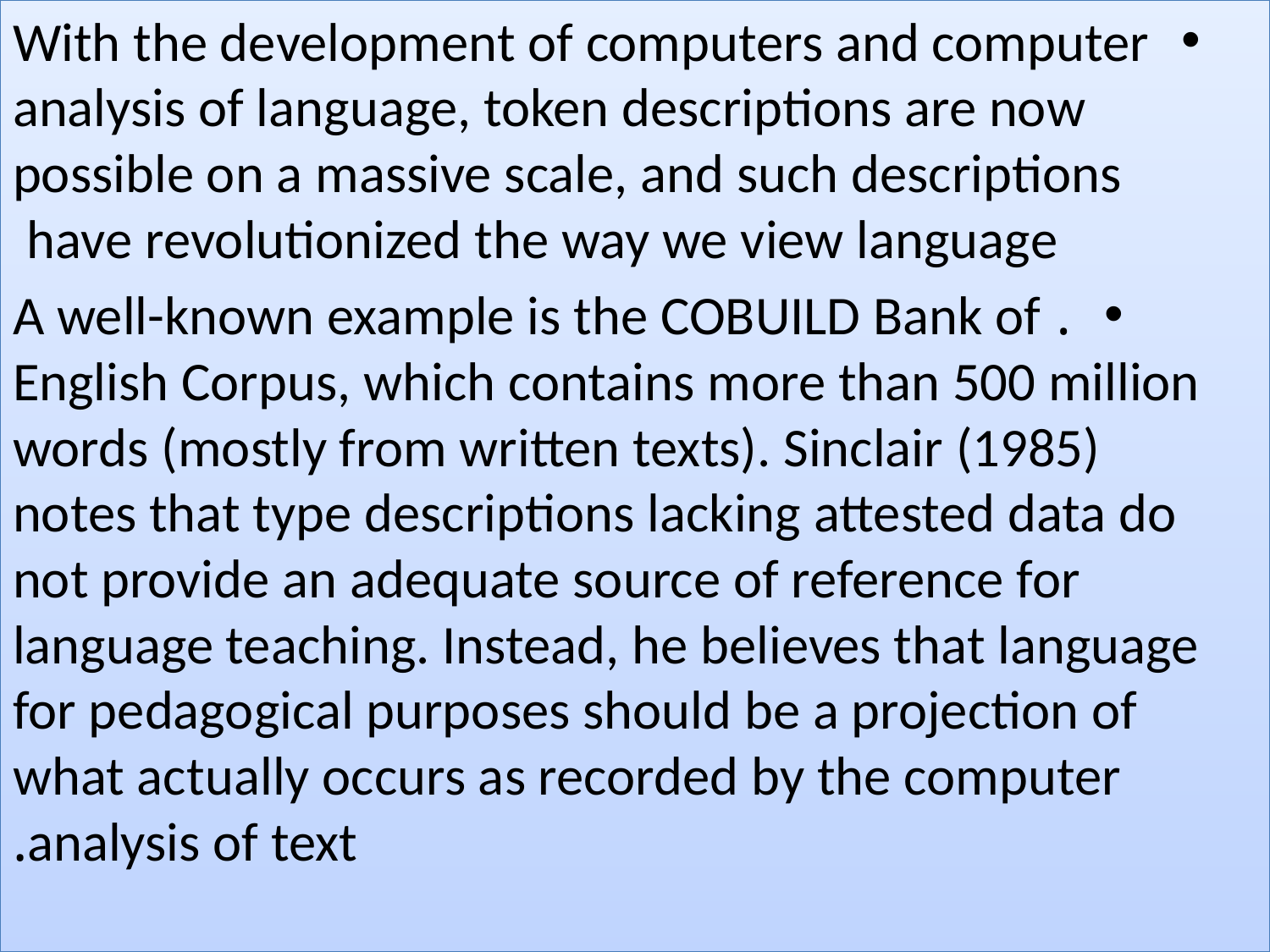

With the development of computers and computer analysis of language, token descriptions are now possible on a massive scale, and such descriptions have revolutionized the way we view language
. A well-known example is the COBUILD Bank of English Corpus, which contains more than 500 million words (mostly from written texts). Sinclair (1985) notes that type descriptions lacking attested data do not provide an adequate source of reference for language teaching. Instead, he believes that language for pedagogical purposes should be a projection of what actually occurs as recorded by the computer analysis of text.